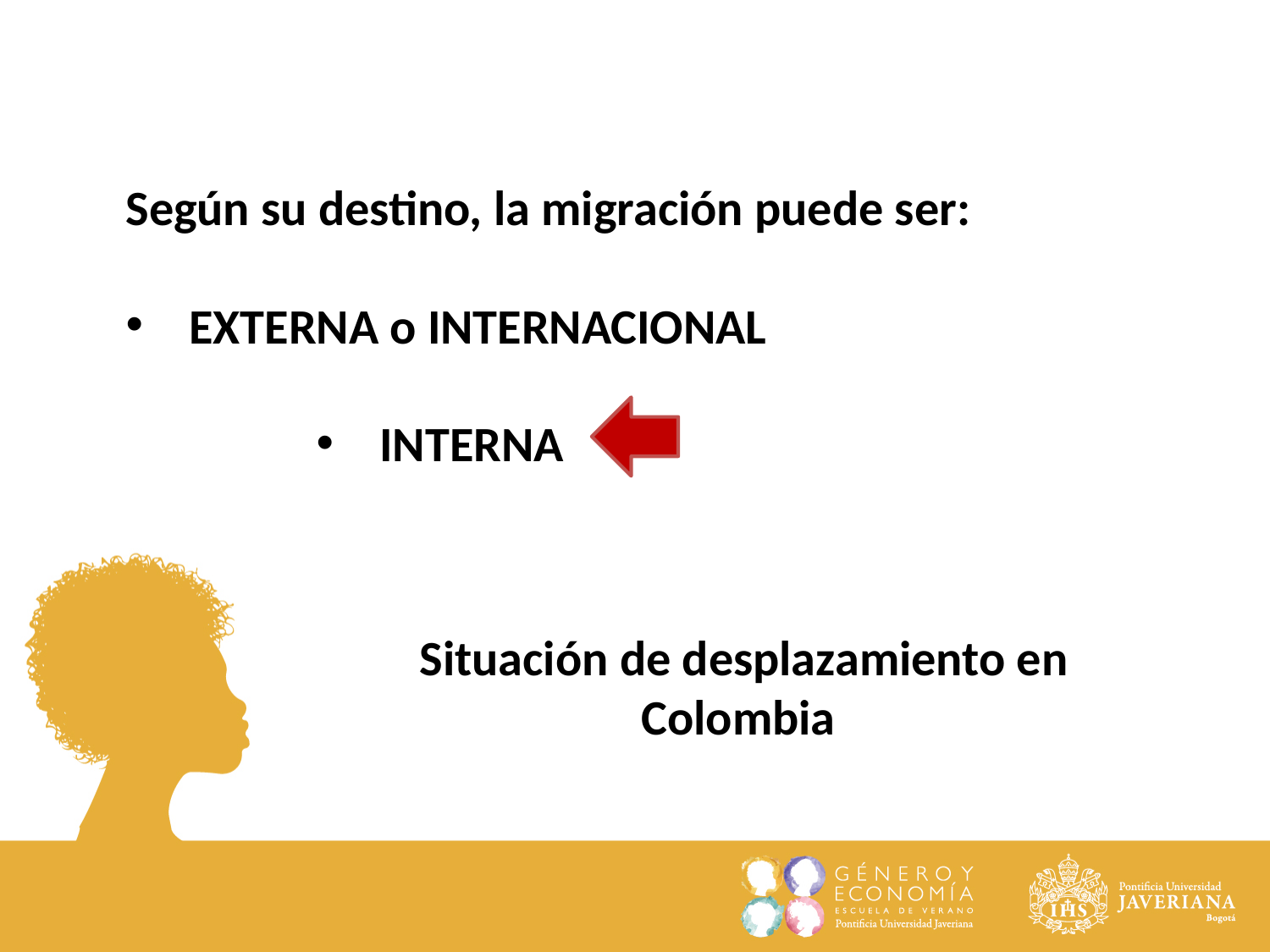

Según su destino, la migración puede ser:

EXTERNA o INTERNACIONAL

INTERNA

Situación de desplazamiento en Colombia